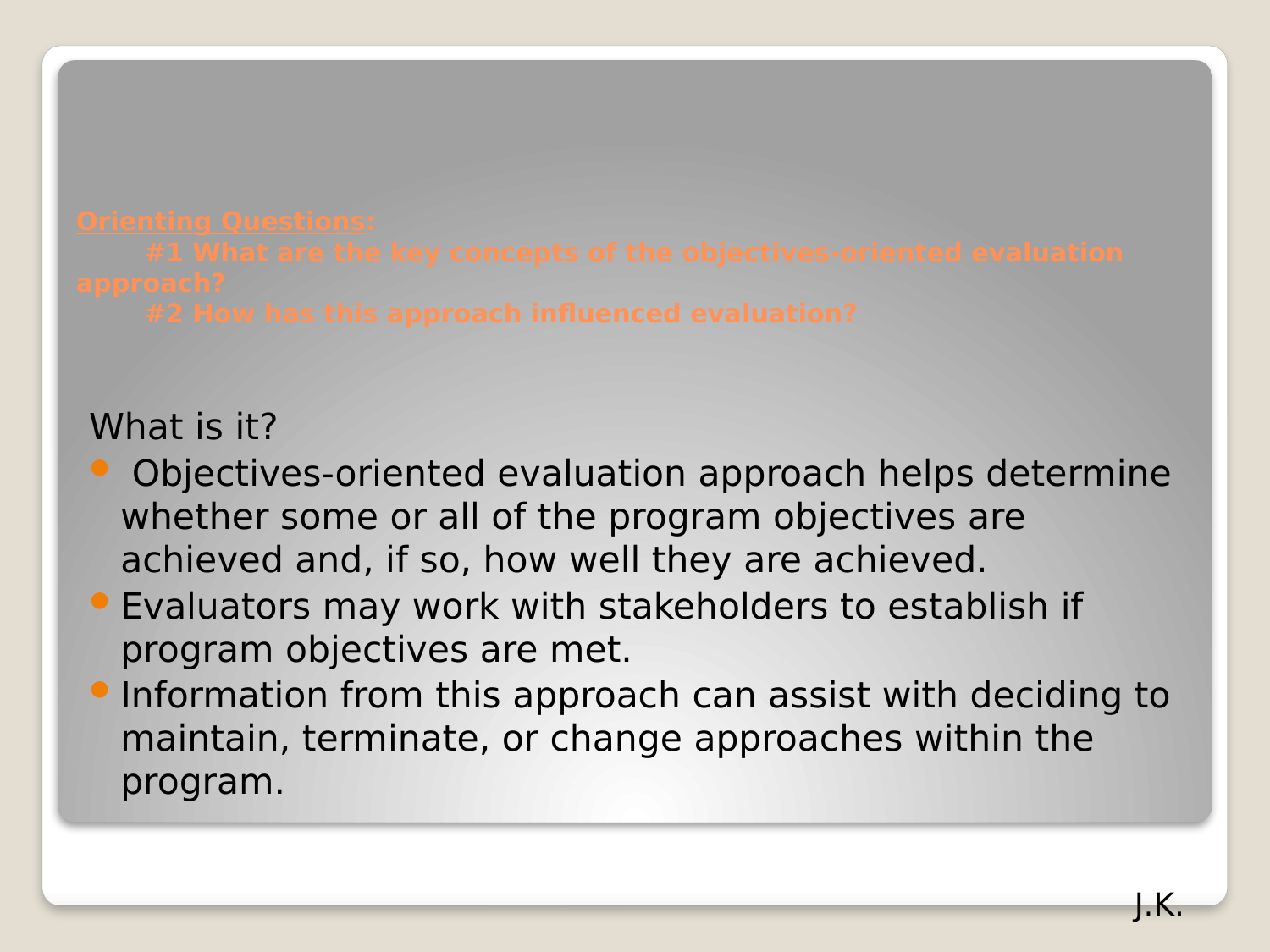

# Orienting Questions: #1 What are the key concepts of the objectives-oriented evaluation approach? #2 How has this approach influenced evaluation?
What is it?
 Objectives-oriented evaluation approach helps determine whether some or all of the program objectives are achieved and, if so, how well they are achieved.
Evaluators may work with stakeholders to establish if program objectives are met.
Information from this approach can assist with deciding to maintain, terminate, or change approaches within the program.

J.K.